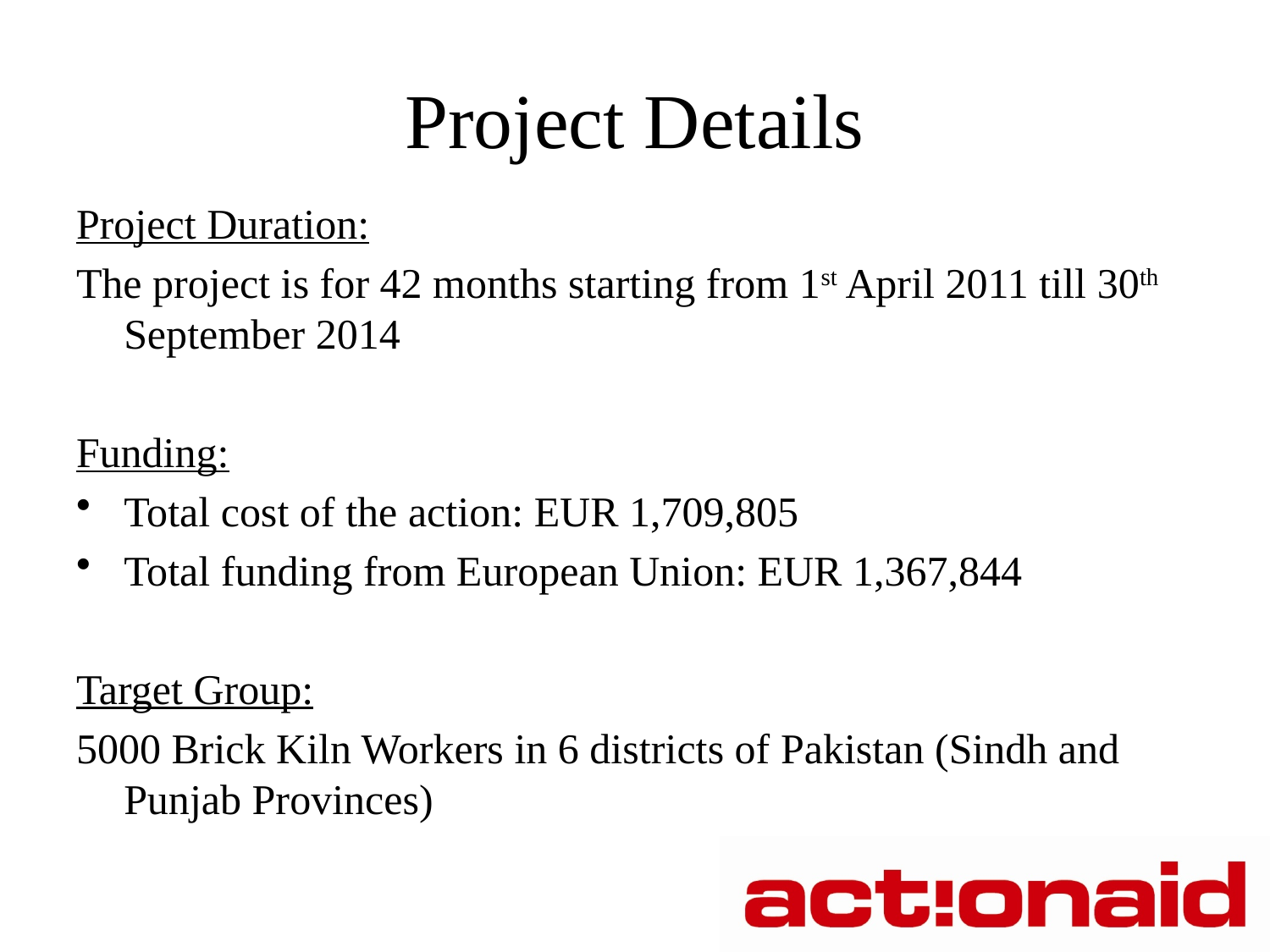

# Project Details
Project Duration:
The project is for 42 months starting from 1st April 2011 till 30th September 2014

Funding:
Total cost of the action: EUR 1,709,805
Total funding from European Union: EUR 1,367,844

Target Group:
5000 Brick Kiln Workers in 6 districts of Pakistan (Sindh and Punjab Provinces)